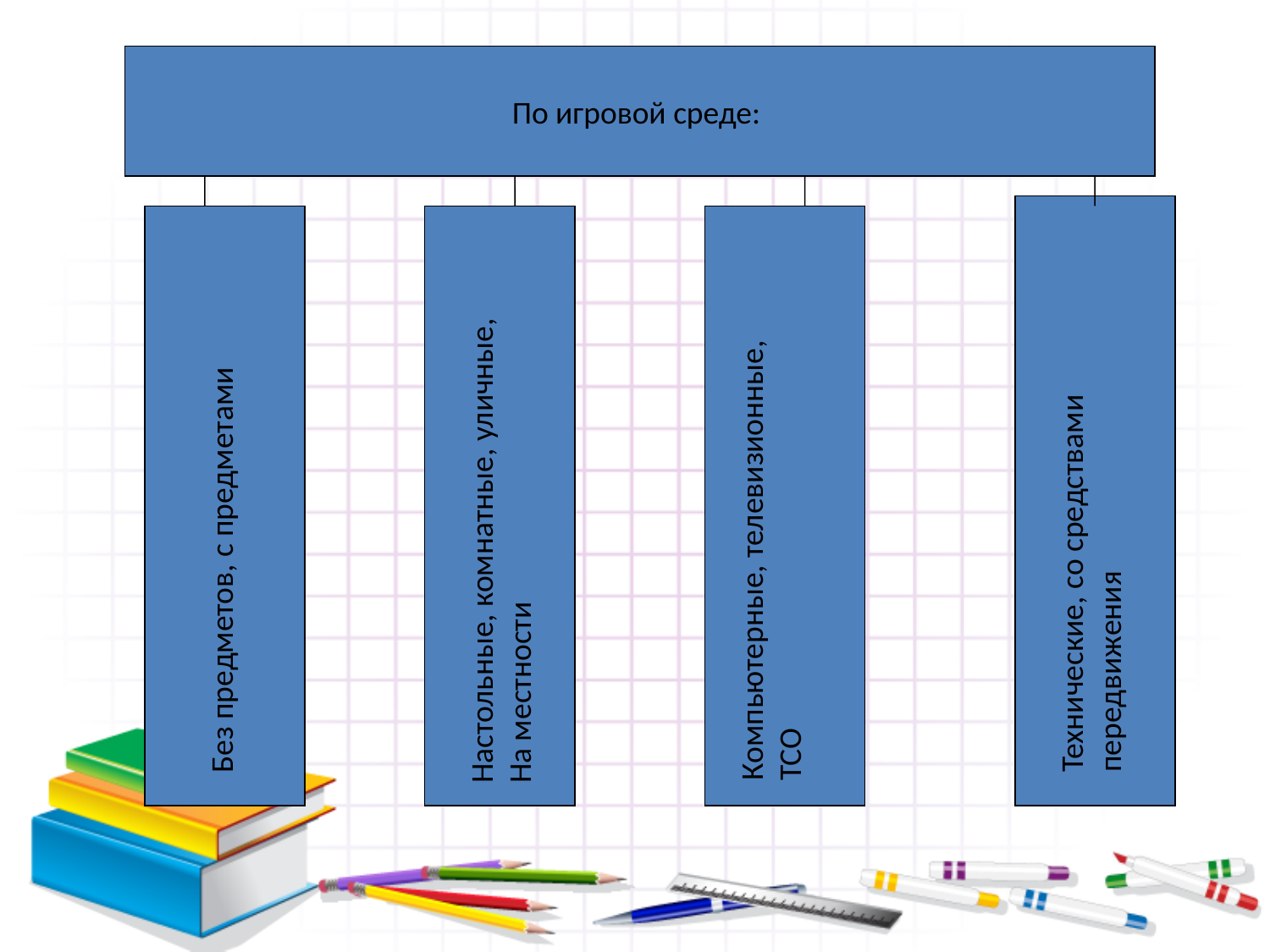

По игровой среде:

Настольные, комнатные, уличные,
На местности
Технические, со средствами
передвижения
Компьютерные, телевизионные,
ТСО
Без предметов, с предметами